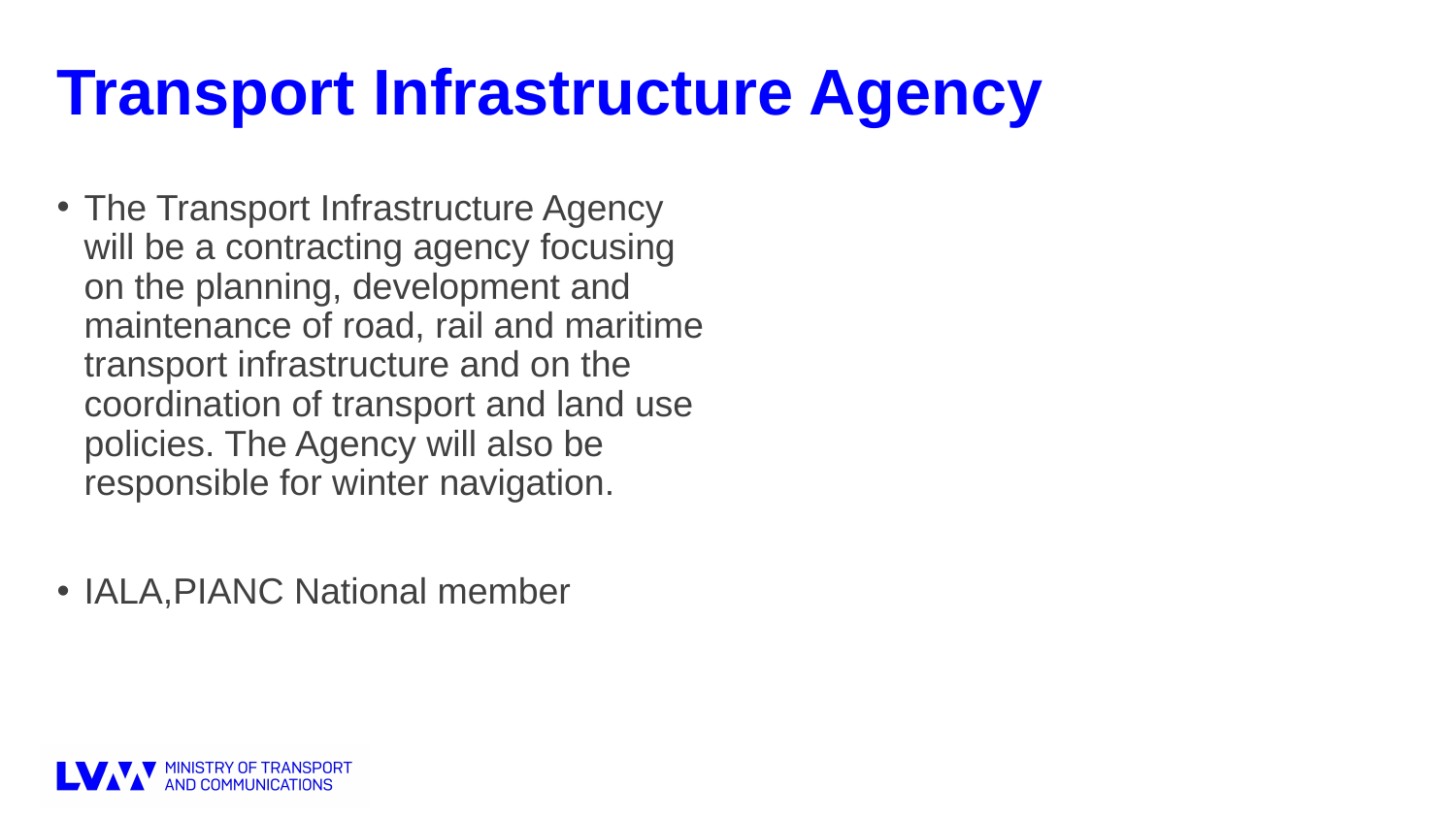

Transport Infrastructure Agency
The Transport Infrastructure Agency will be a contracting agency focusing on the planning, development and maintenance of road, rail and maritime transport infrastructure and on the coordination of transport and land use policies. The Agency will also be responsible for winter navigation.

IALA,PIANC National member